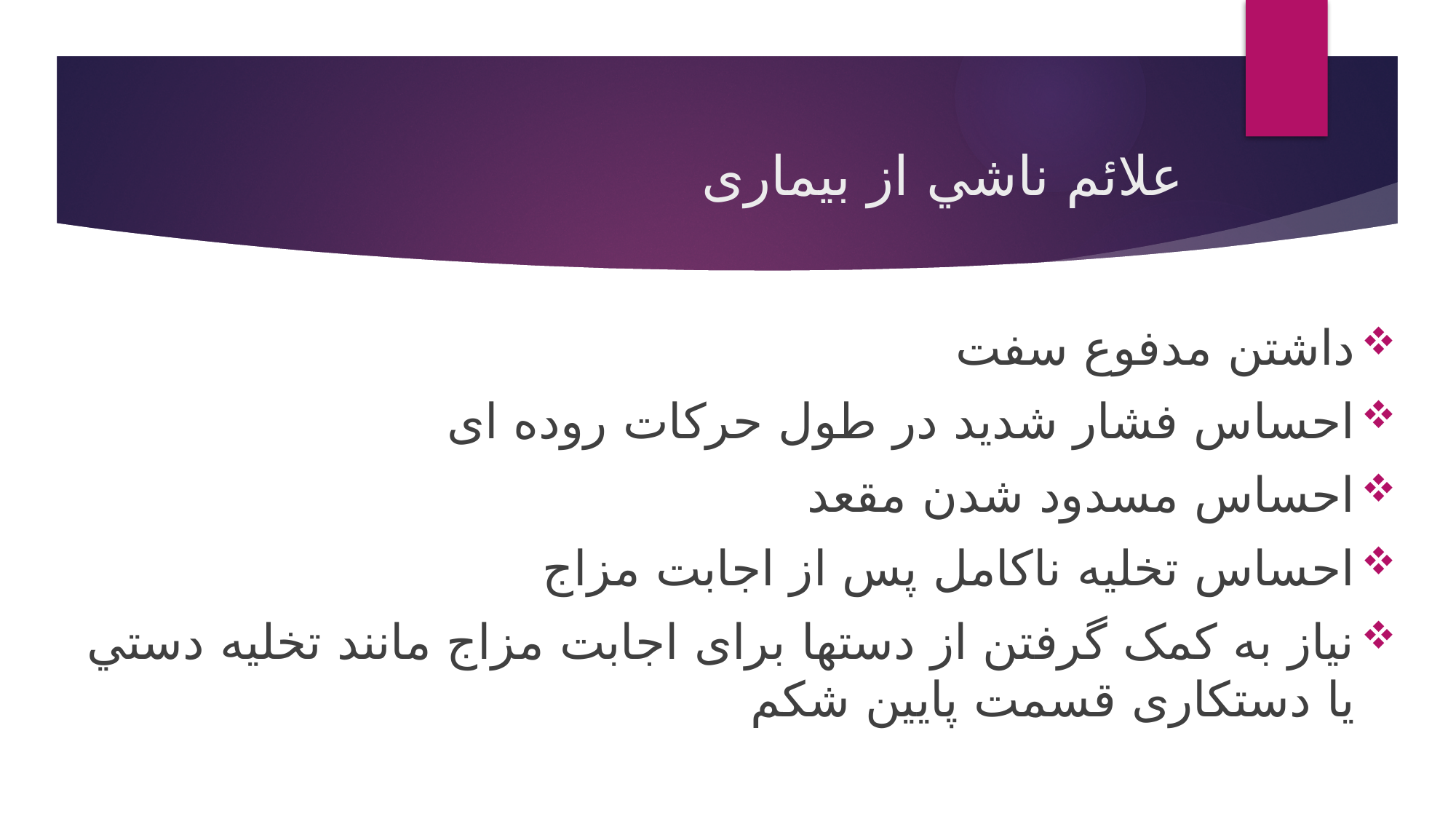

# علائم ناشي از بیماری
داشتن مدفوع سفت
احساس فشار شديد در طول حركات روده ای
احساس مسدود شدن مقعد
احساس تخليه ناكامل پس از اجابت مزاج
نياز به كمک گرفتن از دستها برای اجابت مزاج مانند تخليه دستي يا دستکاری قسمت پايين شکم